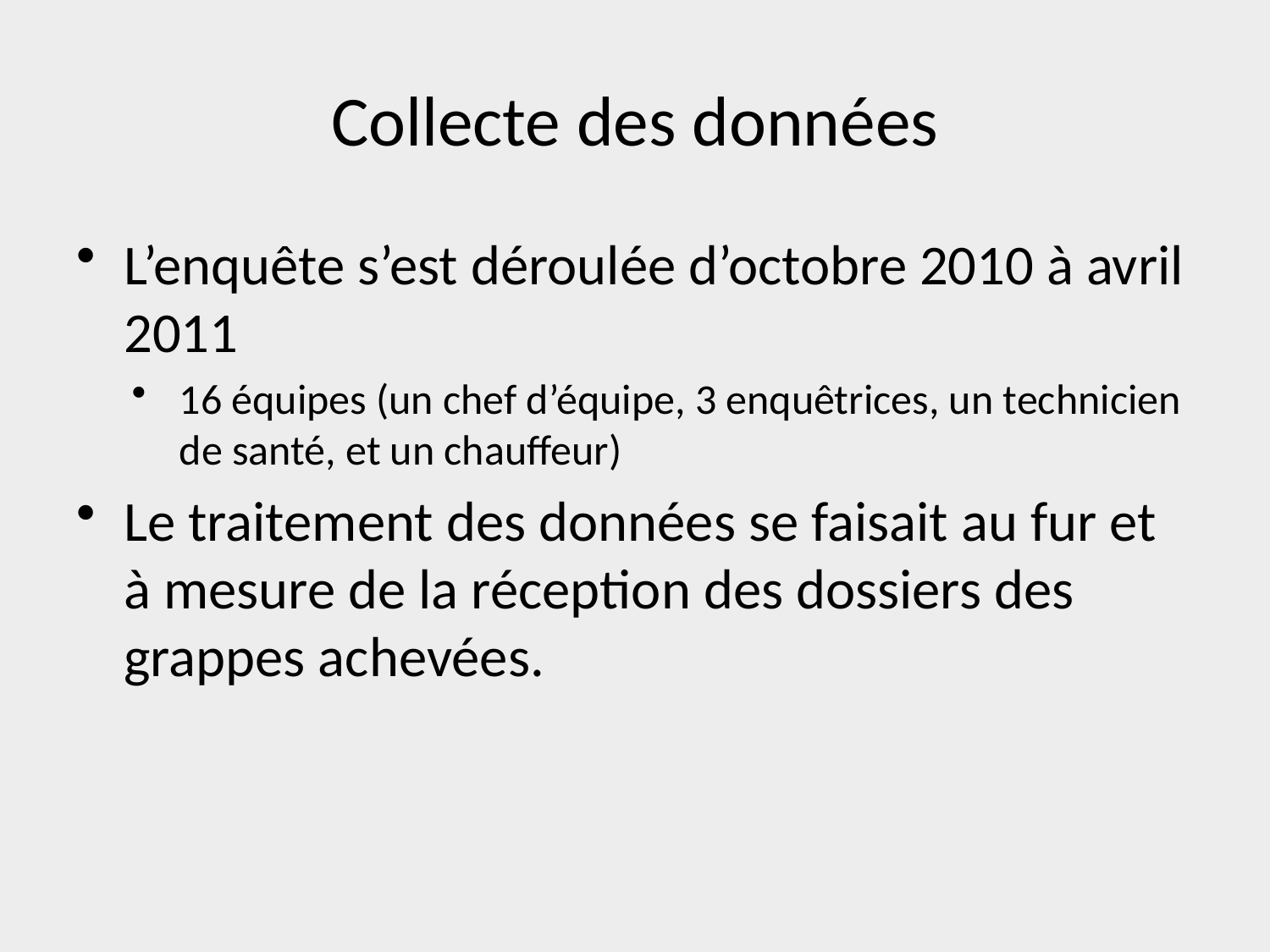

# Collecte des données
L’enquête s’est déroulée d’octobre 2010 à avril 2011
16 équipes (un chef d’équipe, 3 enquêtrices, un technicien de santé, et un chauffeur)
Le traitement des données se faisait au fur et à mesure de la réception des dossiers des grappes achevées.